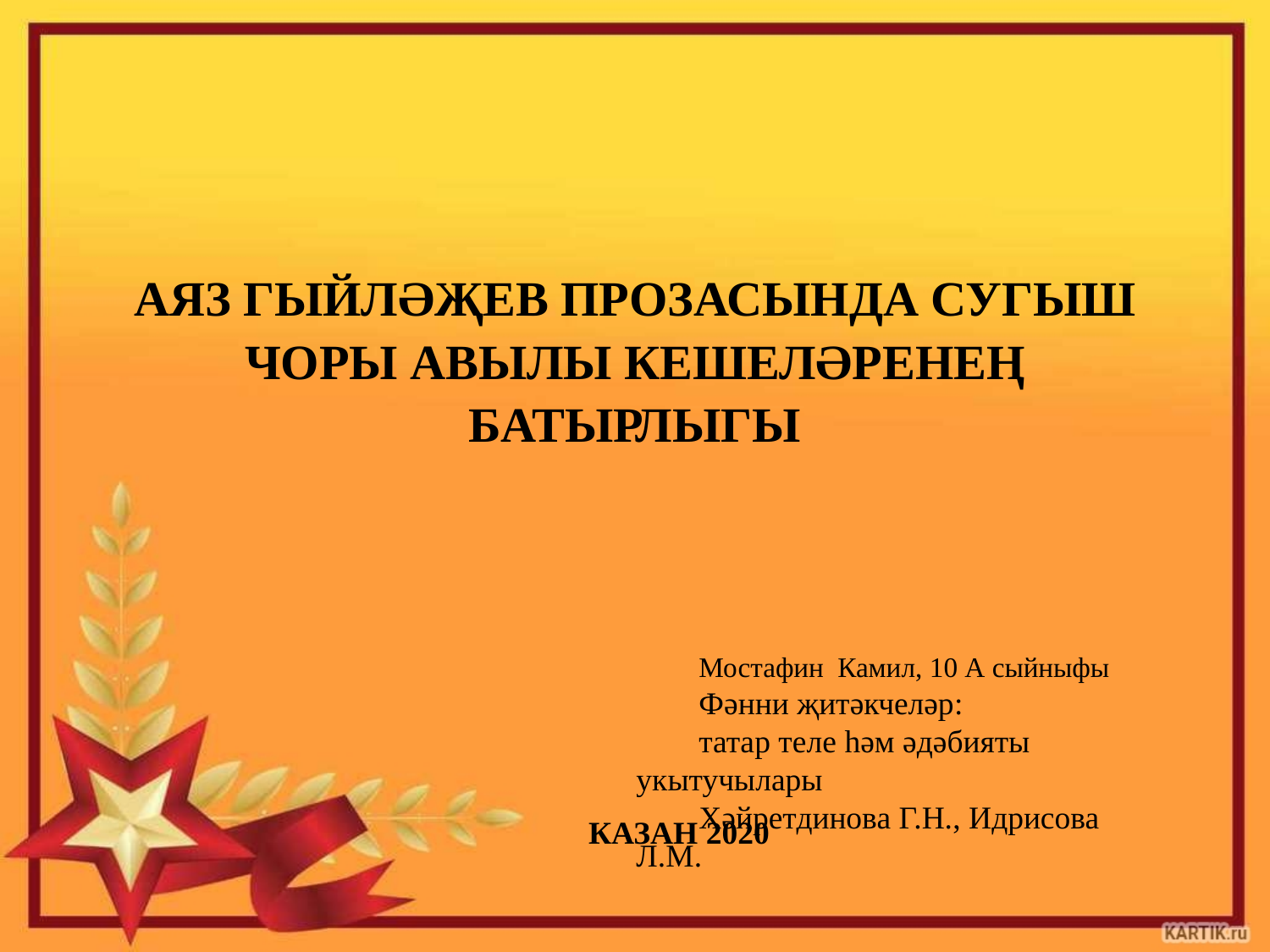

АЯЗ ГЫЙЛӘҖЕВ ПРОЗАСЫНДА СУГЫШ ЧОРЫ АВЫЛЫ КЕШЕЛӘРЕНЕҢ БАТЫРЛЫГЫ
Мостафин  Камил, 10 А сыйныфы
Фәнни җитәкчеләр:
татар теле һәм әдәбияты укытучылары
Хәйретдинова Г.Н., Идрисова Л.М.

КАЗАН 2020